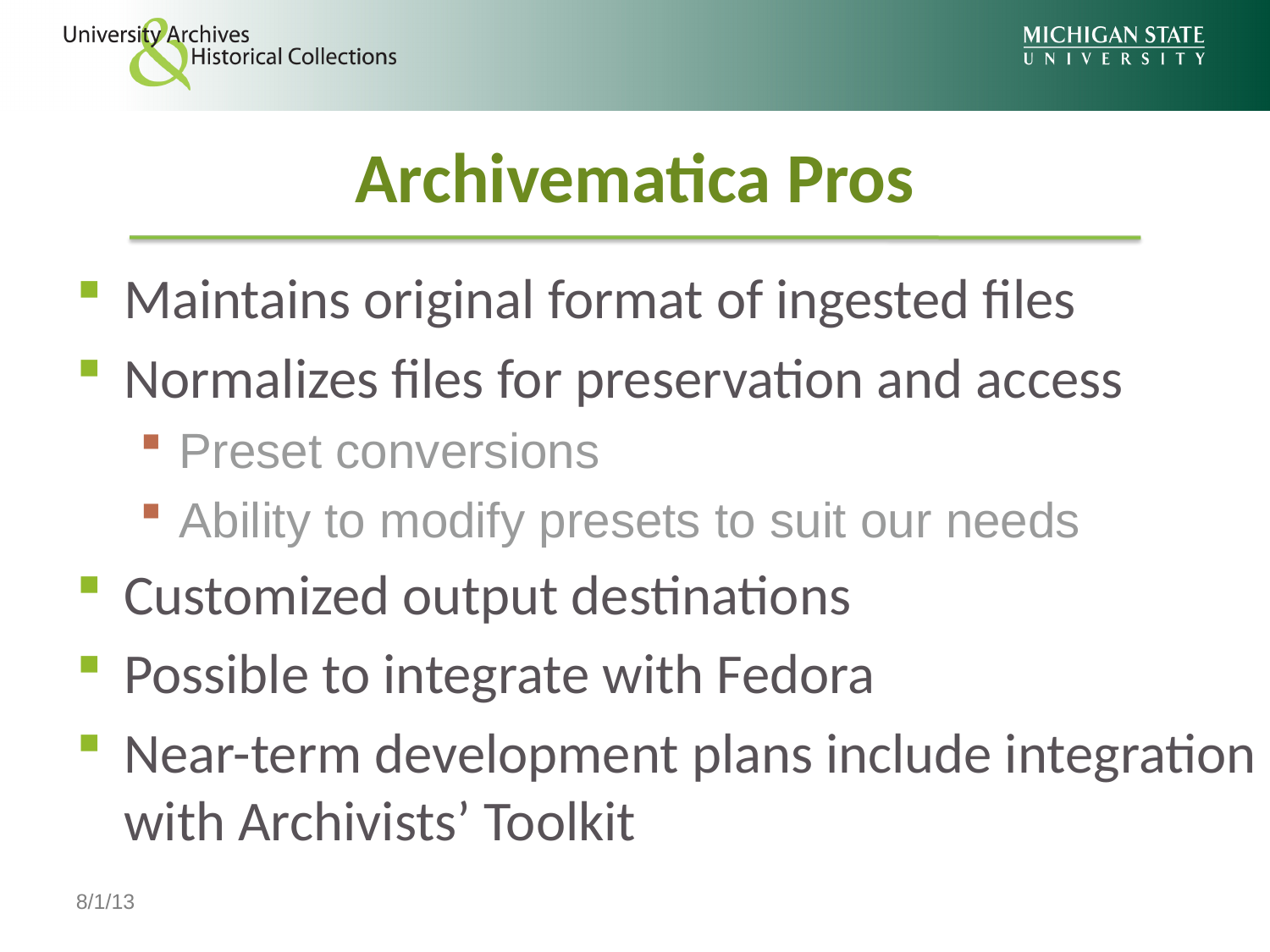

# Archivematica Pros
Maintains original format of ingested files
Normalizes files for preservation and access
Preset conversions
Ability to modify presets to suit our needs
Customized output destinations
Possible to integrate with Fedora
Near-term development plans include integration with Archivists’ Toolkit